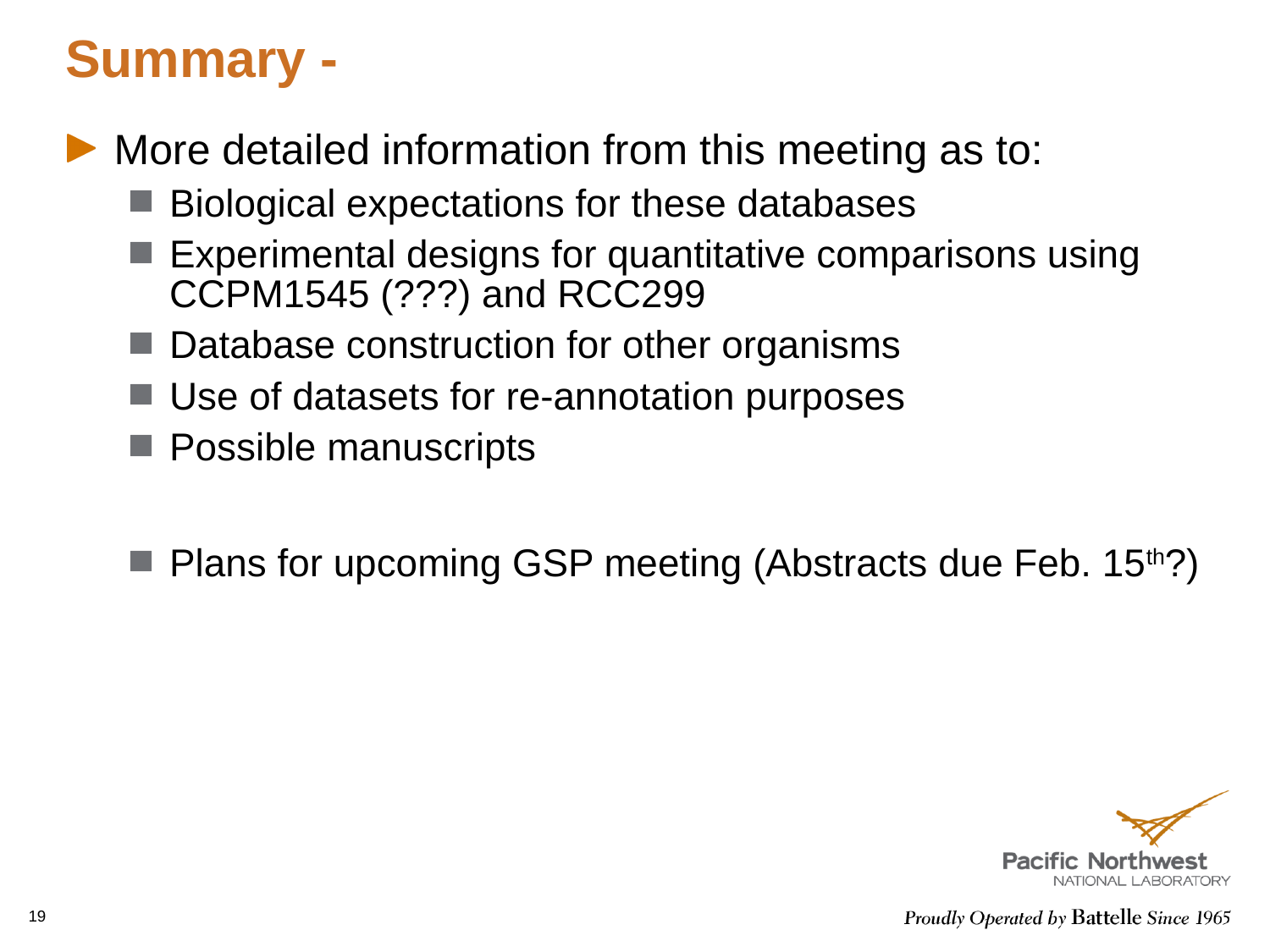

Summary -
More detailed information from this meeting as to:
Biological expectations for these databases
Experimental designs for quantitative comparisons using CCPM1545 (???) and RCC299
Database construction for other organisms
Use of datasets for re-annotation purposes
Possible manuscripts

Plans for upcoming GSP meeting (Abstracts due Feb. 15th?)

19